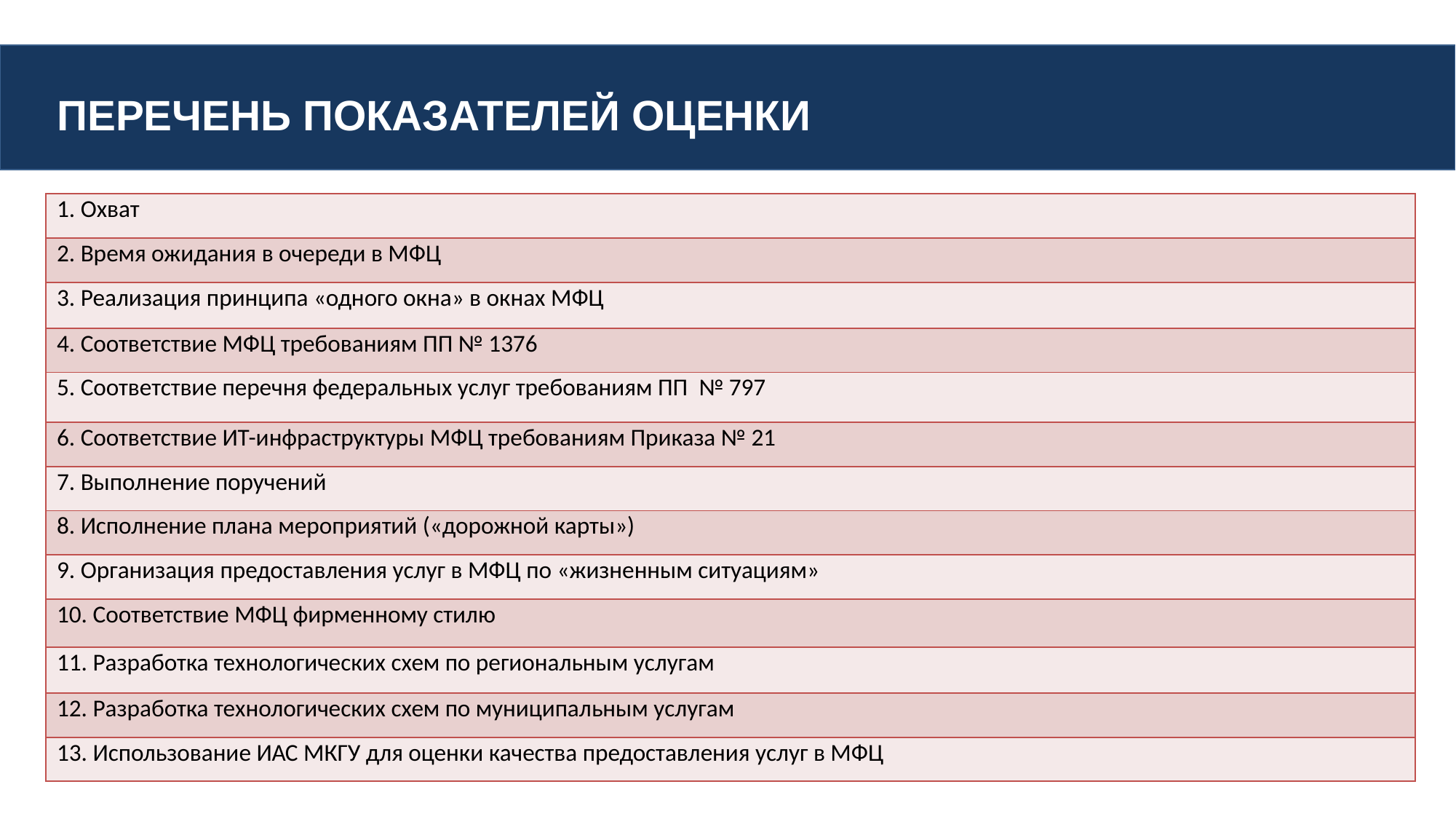

# Перечень показателей оценки
| 1. Охват |
| --- |
| 2. Время ожидания в очереди в МФЦ |
| 3. Реализация принципа «одного окна» в окнах МФЦ |
| 4. Соответствие МФЦ требованиям ПП № 1376 |
| 5. Соответствие перечня федеральных услуг требованиям ПП № 797 |
| 6. Соответствие ИТ-инфраструктуры МФЦ требованиям Приказа № 21 |
| 7. Выполнение поручений |
| 8. Исполнение плана мероприятий («дорожной карты») |
| 9. Организация предоставления услуг в МФЦ по «жизненным ситуациям» |
| 10. Соответствие МФЦ фирменному стилю |
| 11. Разработка технологических схем по региональным услугам |
| 12. Разработка технологических схем по муниципальным услугам |
| 13. Использование ИАС МКГУ для оценки качества предоставления услуг в МФЦ |